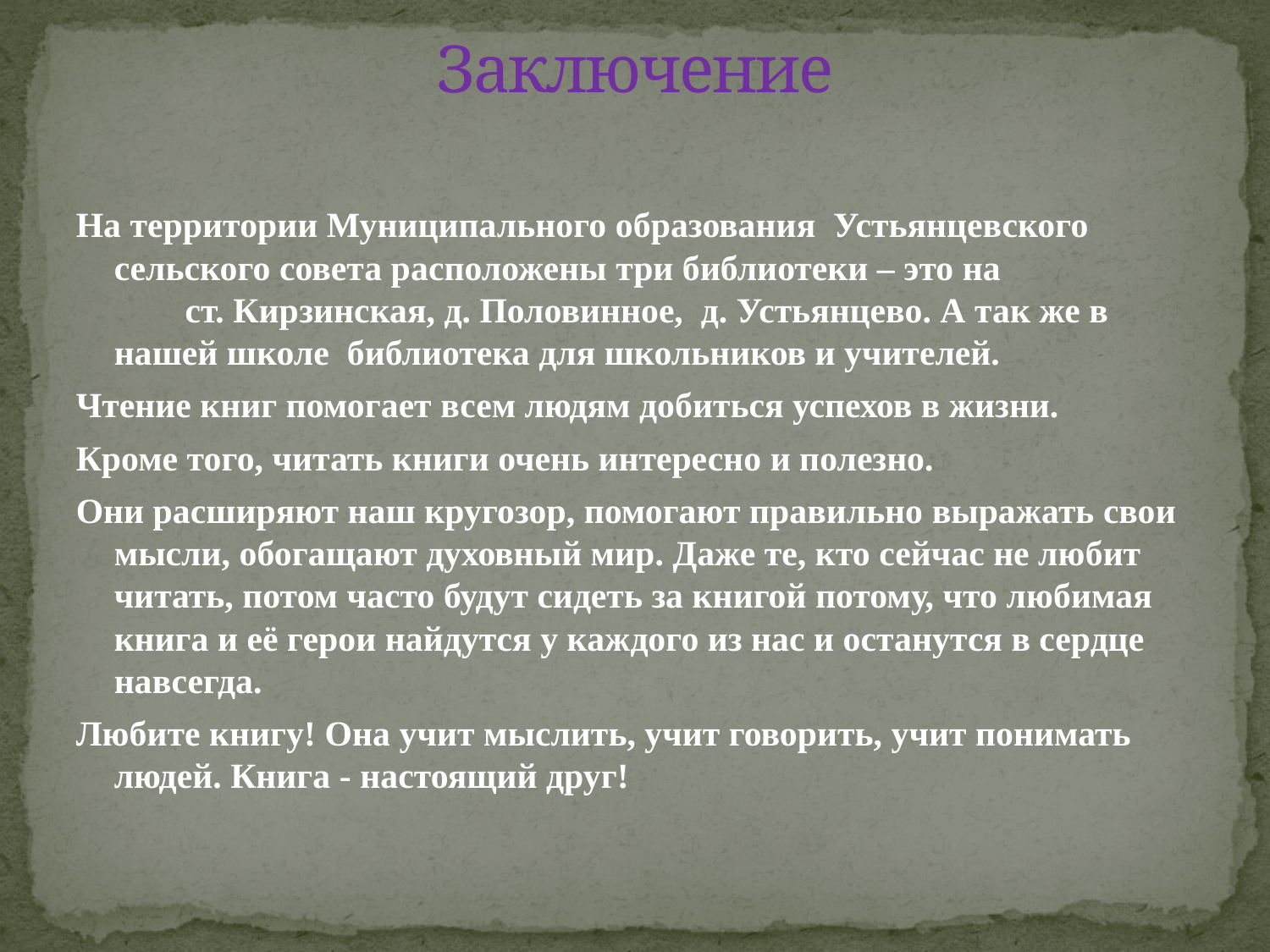

# Заключение
На территории Муниципального образования  Устьянцевского сельского совета расположены три библиотеки – это на                              ст. Кирзинская, д. Половинное,  д. Устьянцево. А так же в  нашей школе  библиотека для школьников и учителей.
Чтение книг помогает всем людям добиться успехов в жизни.
Кроме того, читать книги очень интересно и полезно.
Они расширяют наш кругозор, помогают правильно выражать свои мысли, обогащают духовный мир. Даже те, кто сейчас не любит читать, потом часто будут сидеть за книгой потому, что любимая книга и её герои найдутся у каждого из нас и останутся в сердце навсегда.
Любите книгу! Она учит мыслить, учит говорить, учит понимать людей. Книга - настоящий друг!